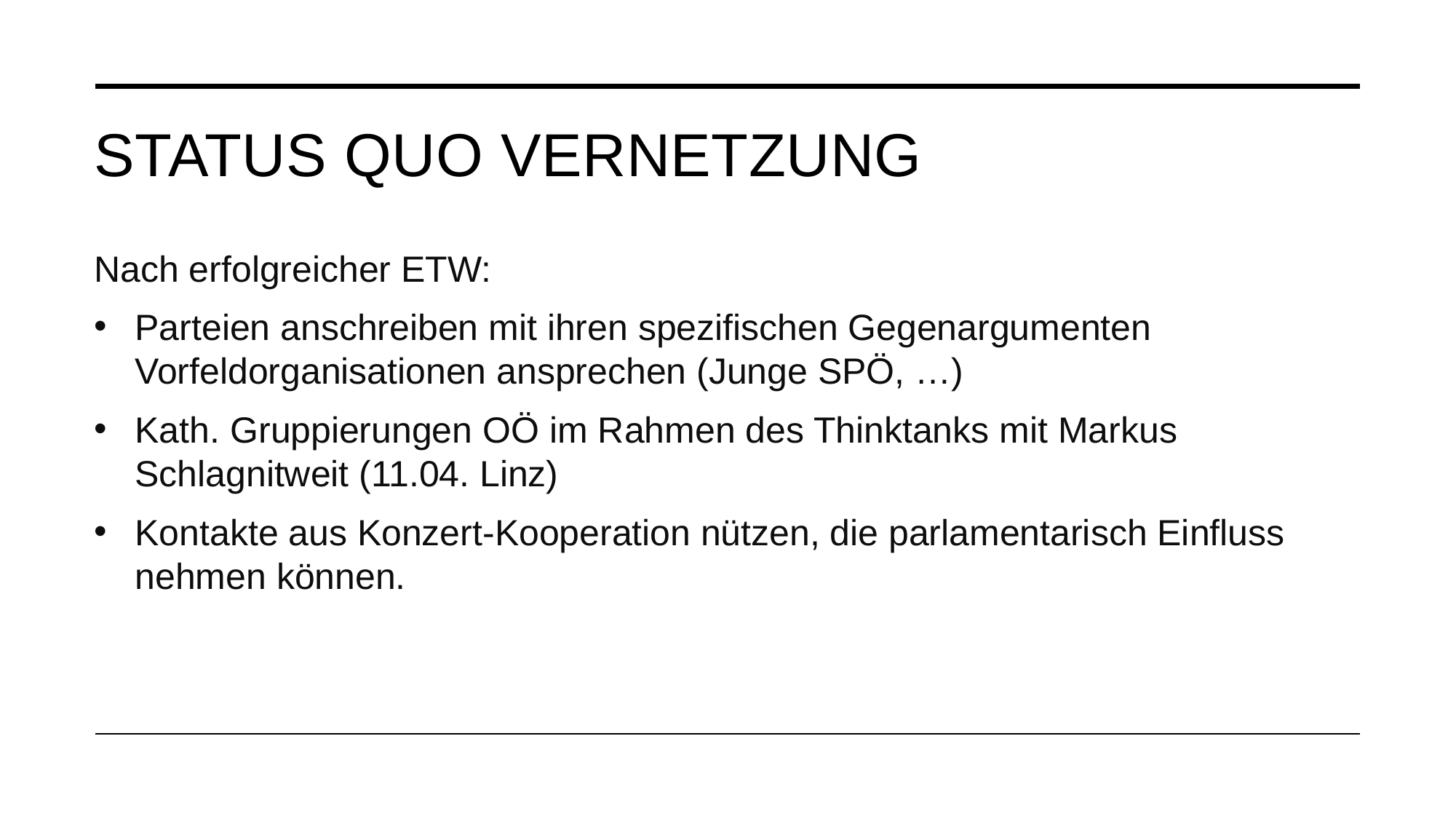

# Status quo vernetzung
Nach erfolgreicher ETW:
Parteien anschreiben mit ihren spezifischen Gegenargumenten
Vorfeldorganisationen ansprechen (Junge SPÖ, …)
Kath. Gruppierungen OÖ im Rahmen des Thinktanks mit Markus Schlagnitweit (11.04. Linz)
Kontakte aus Konzert-Kooperation nützen, die parlamentarisch Einfluss nehmen können.